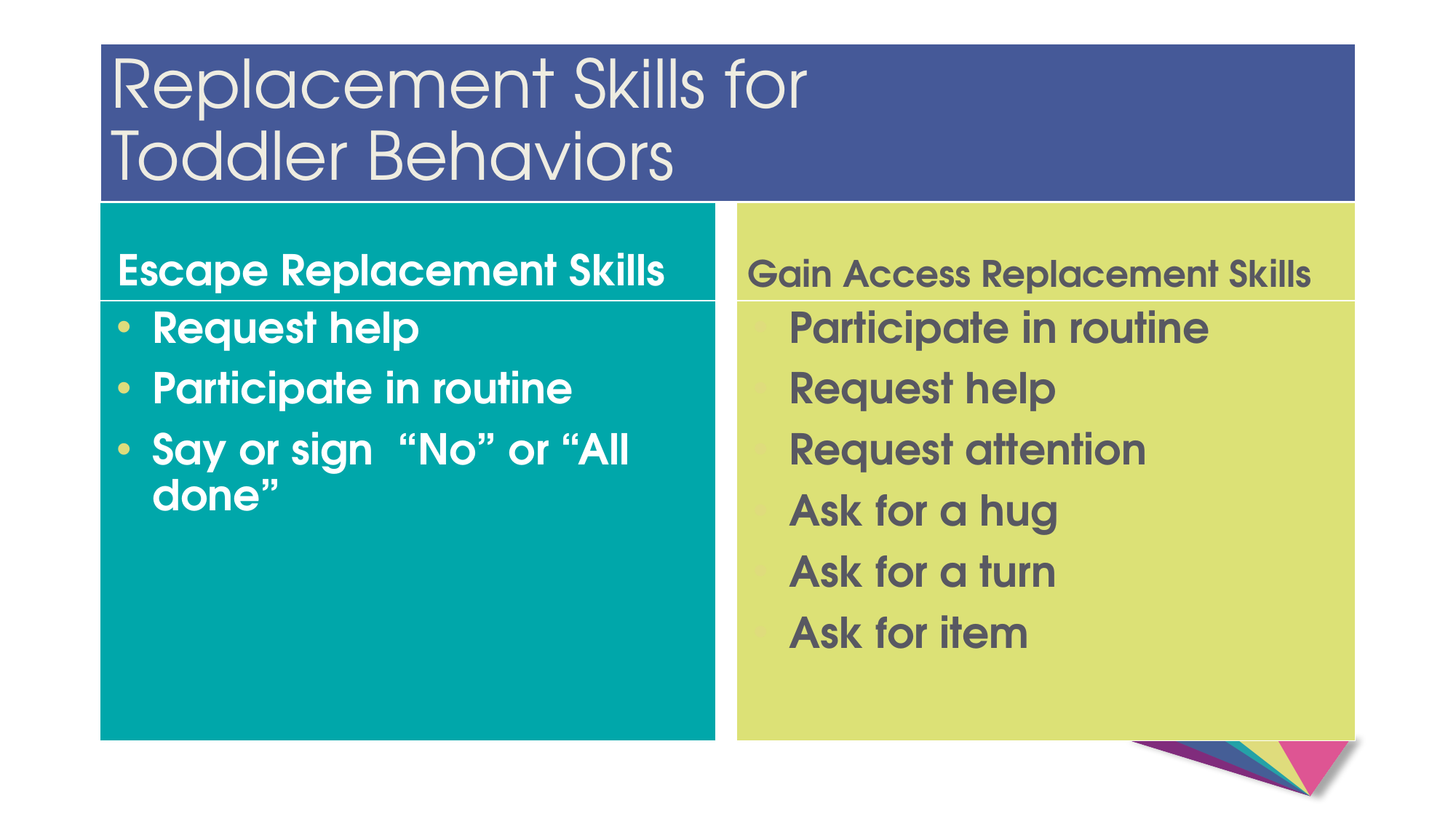

# Replacement Skills for Toddler Behaviors
Escape Replacement Skills
Gain Access Replacement Skills
Request help
Participate in routine
Say or sign  “No” or “All done”

Participate in routine
Request help
Request attention
Ask for a hug
Ask for a turn
Ask for item